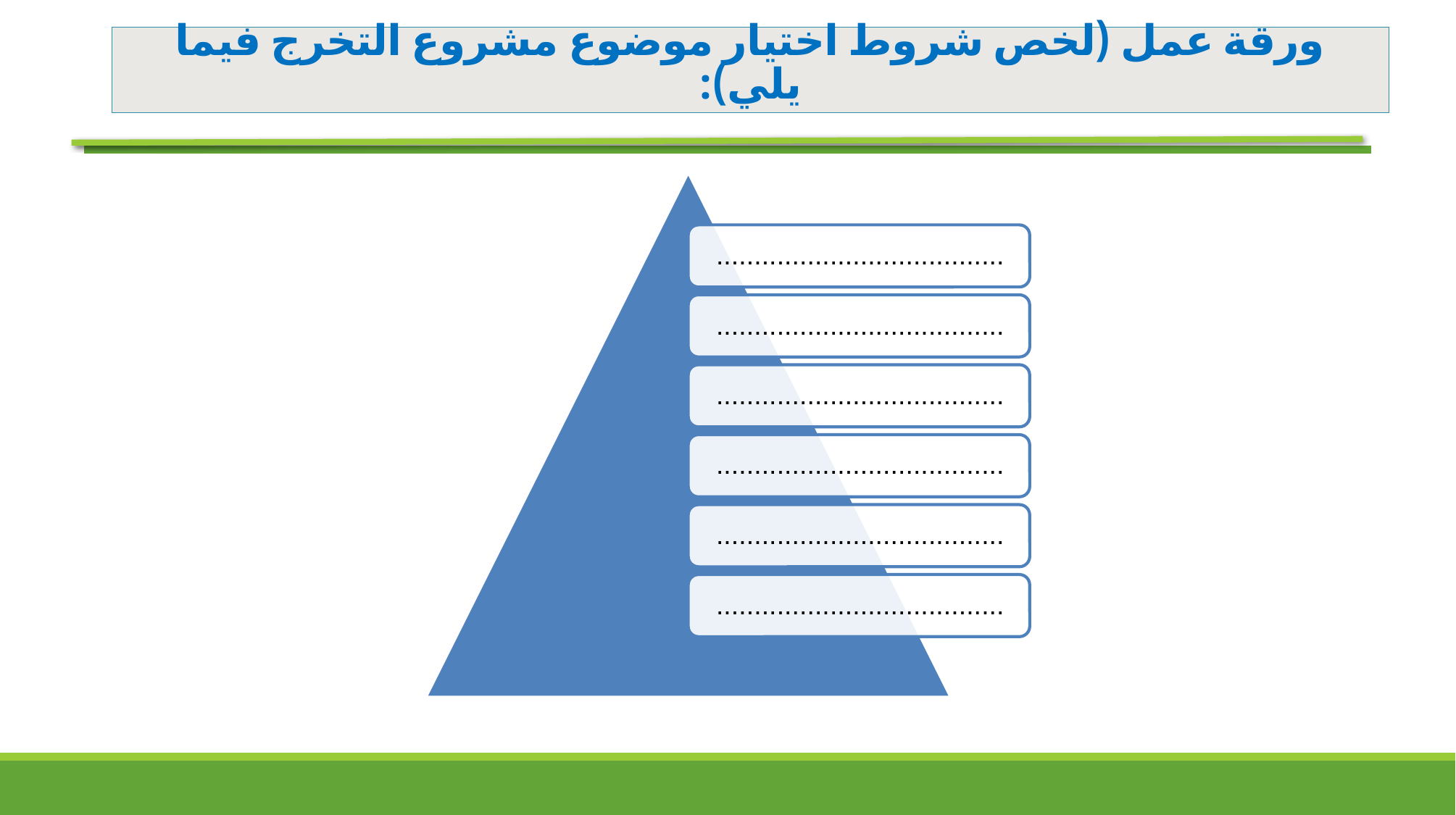

# ورقة عمل (لخص شروط اختيار موضوع مشروع التخرج فيما يلي):
......................................
......................................
......................................
......................................
......................................
......................................